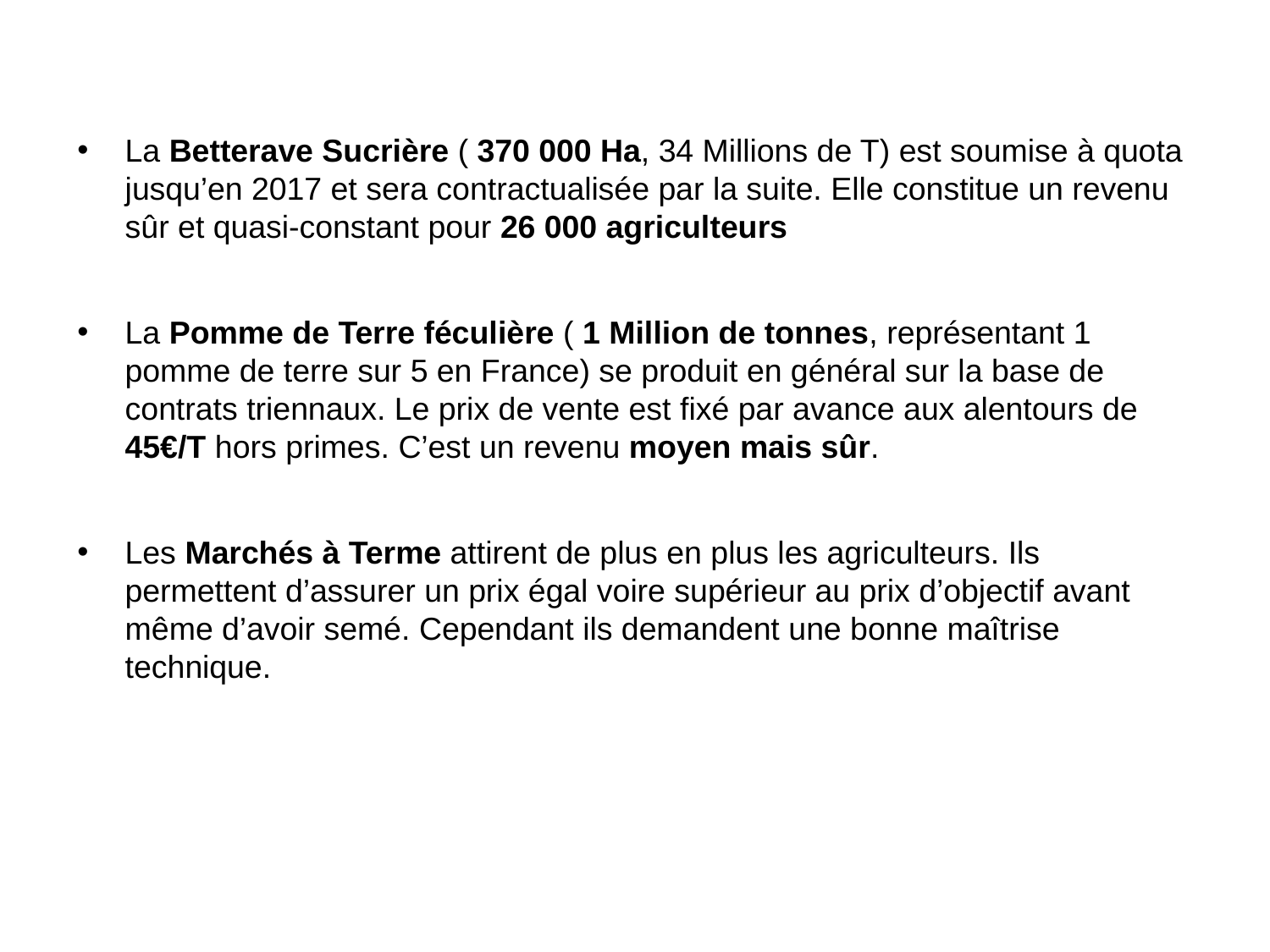

La Betterave Sucrière ( 370 000 Ha, 34 Millions de T) est soumise à quota jusqu’en 2017 et sera contractualisée par la suite. Elle constitue un revenu sûr et quasi-constant pour 26 000 agriculteurs

La Pomme de Terre féculière ( 1 Million de tonnes, représentant 1 pomme de terre sur 5 en France) se produit en général sur la base de contrats triennaux. Le prix de vente est fixé par avance aux alentours de 45€/T hors primes. C’est un revenu moyen mais sûr.

Les Marchés à Terme attirent de plus en plus les agriculteurs. Ils permettent d’assurer un prix égal voire supérieur au prix d’objectif avant même d’avoir semé. Cependant ils demandent une bonne maîtrise technique.